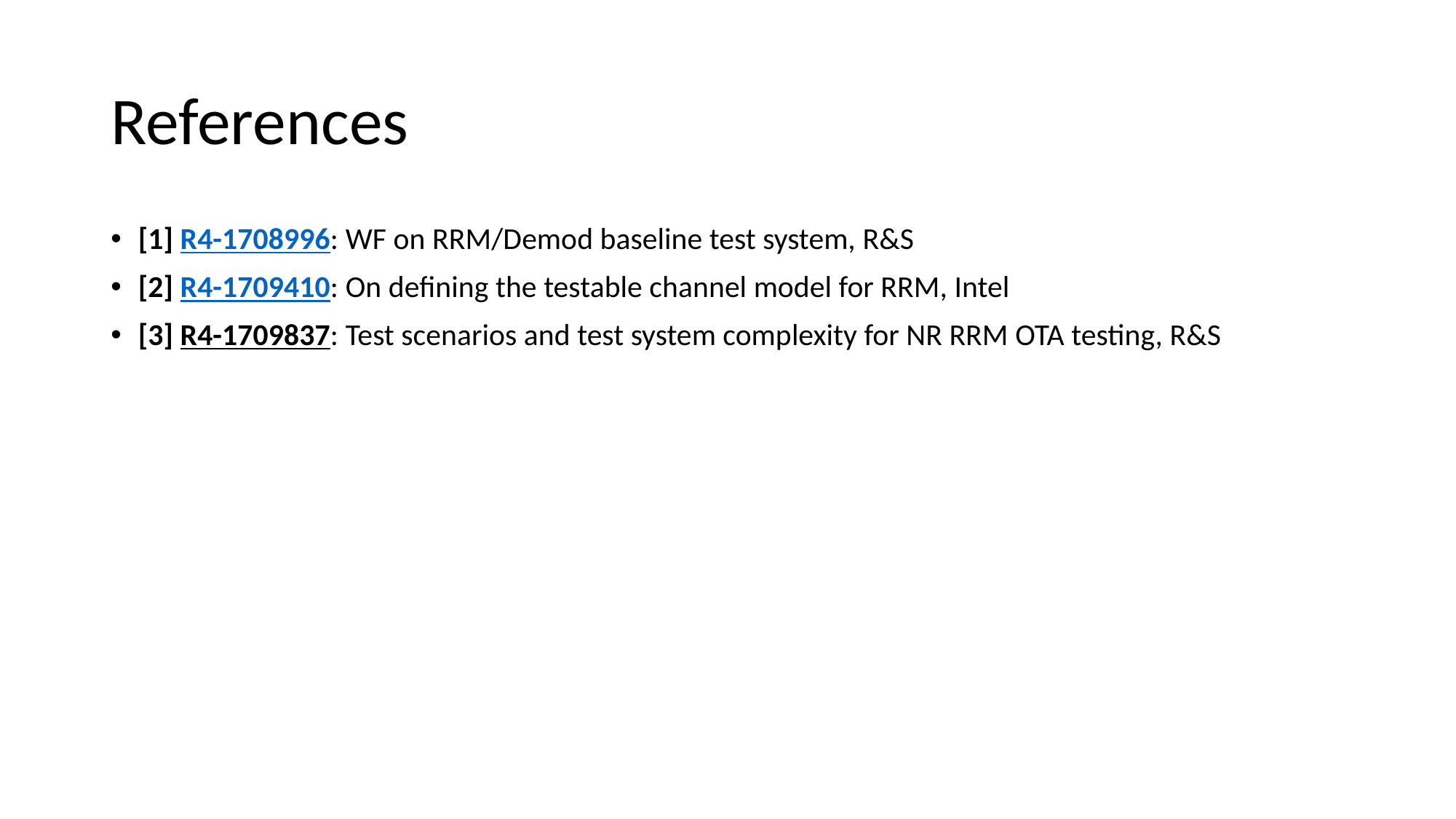

# References
[1] R4-1708996: WF on RRM/Demod baseline test system, R&S
[2] R4-1709410: On defining the testable channel model for RRM, Intel
[3] R4-1709837: Test scenarios and test system complexity for NR RRM OTA testing, R&S